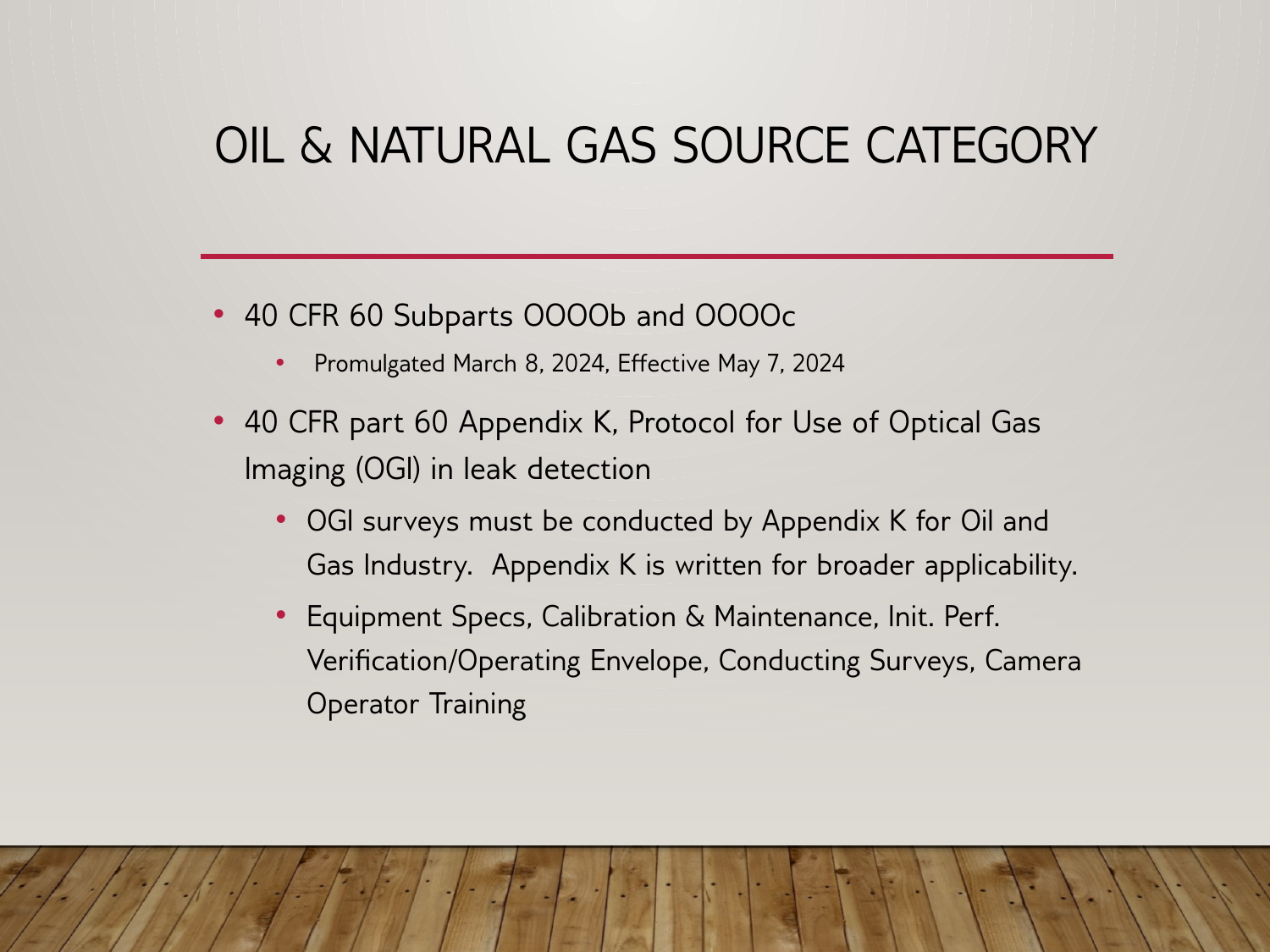

# Oil & Natural Gas Source Category
40 CFR 60 Subparts OOOOb and OOOOc
 Promulgated March 8, 2024, Effective May 7, 2024
40 CFR part 60 Appendix K, Protocol for Use of Optical Gas Imaging (OGI) in leak detection
OGI surveys must be conducted by Appendix K for Oil and Gas Industry.  Appendix K is written for broader applicability.
Equipment Specs, Calibration & Maintenance, Init. Perf. Verification/Operating Envelope, Conducting Surveys, Camera Operator Training